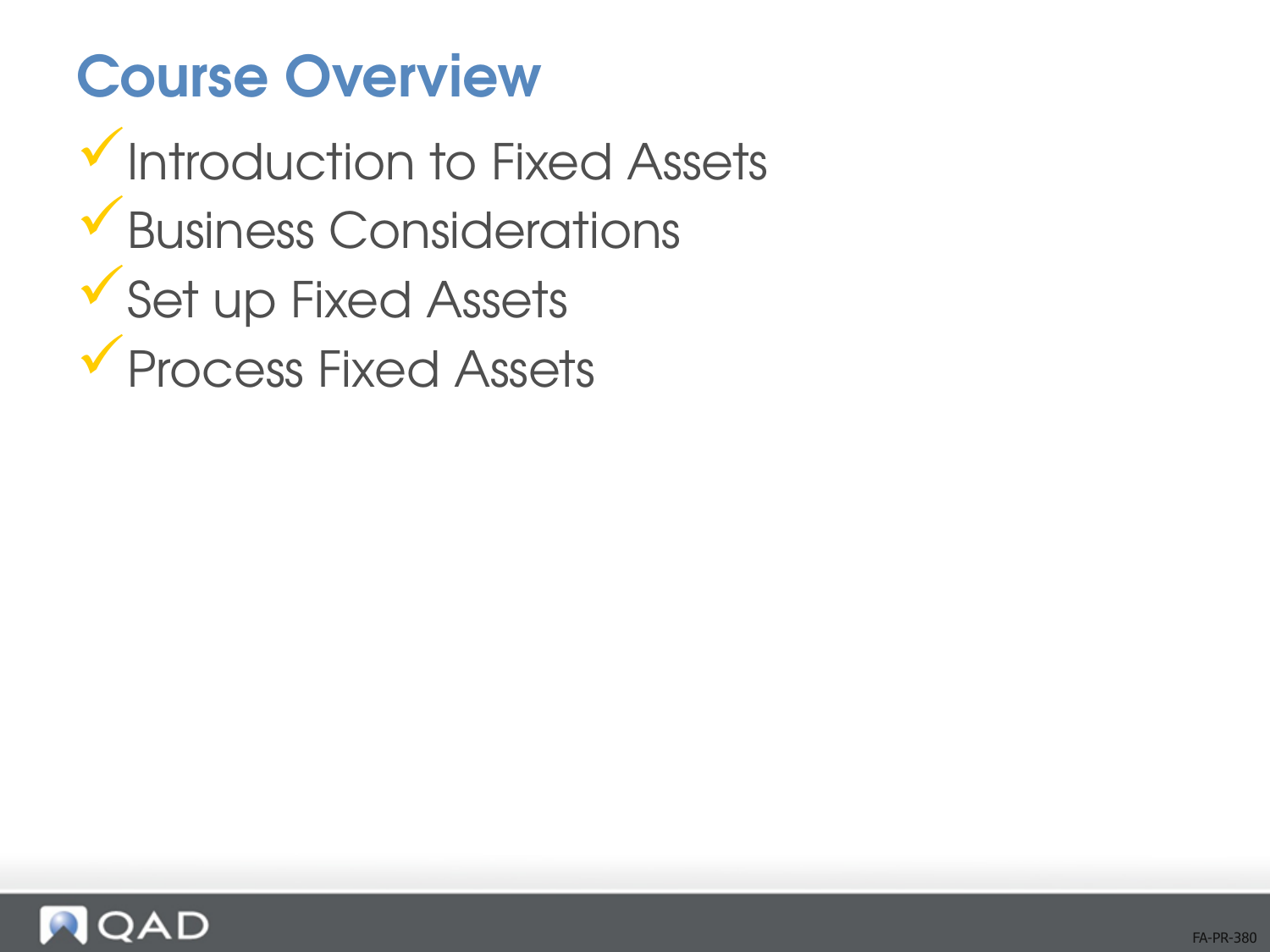

# Course Overview
Introduction to Fixed Assets
Business Considerations
Set up Fixed Assets
Process Fixed Assets
FA-PR-380